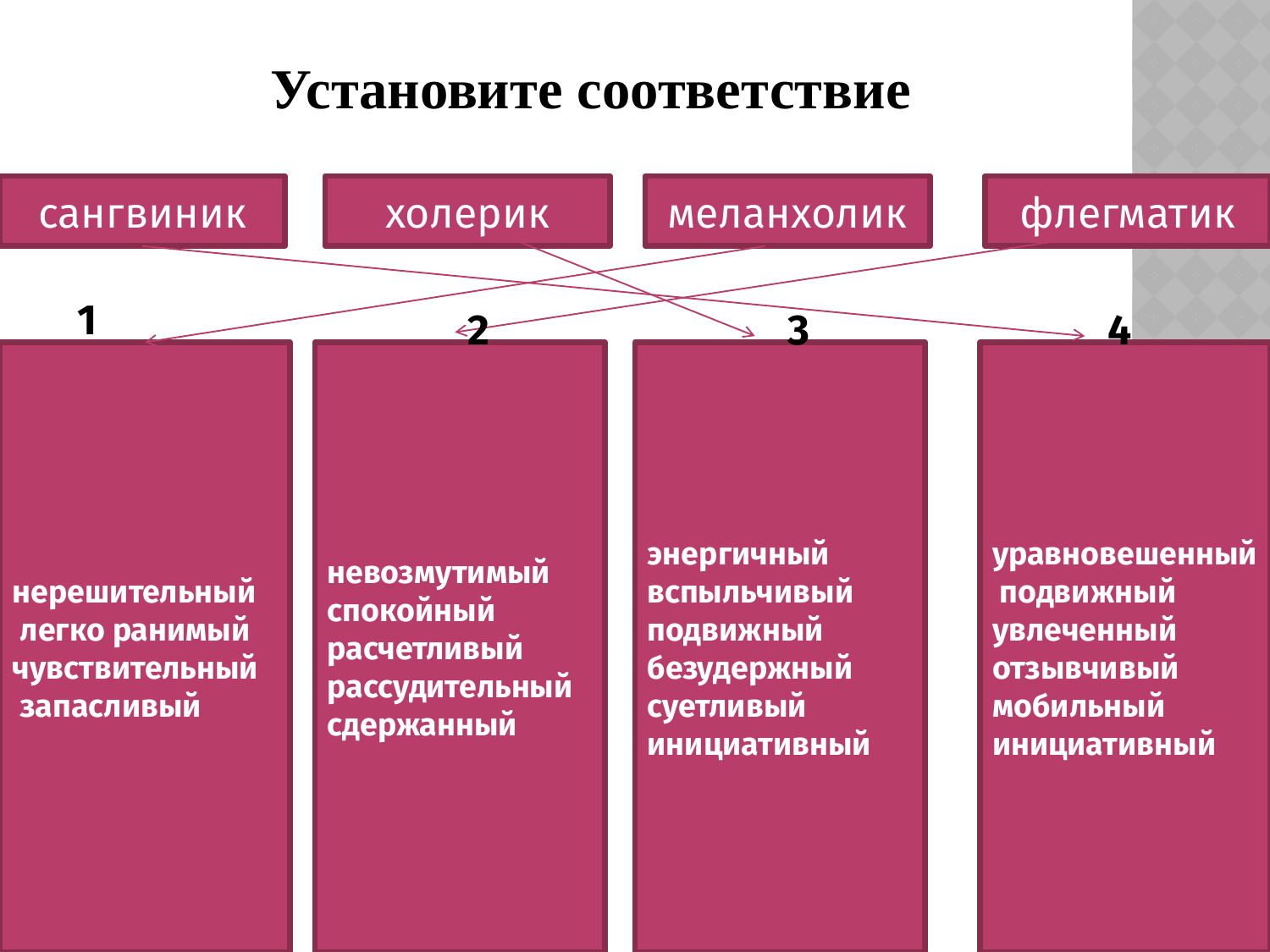

Установите соответствие
сангвиник
холерик
меланхолик
флегматик
1
2
3
4
нерешительный    легко ранимый  чувствительный
 запасливый
невозмутимый спокойный расчетливый  рассудительный   сдержанный
энергичный  вспыльчивый  подвижный  безудержный  суетливый  инициативный
уравновешенный  подвижный  увлеченный  отзывчивый  мобильный  инициативный